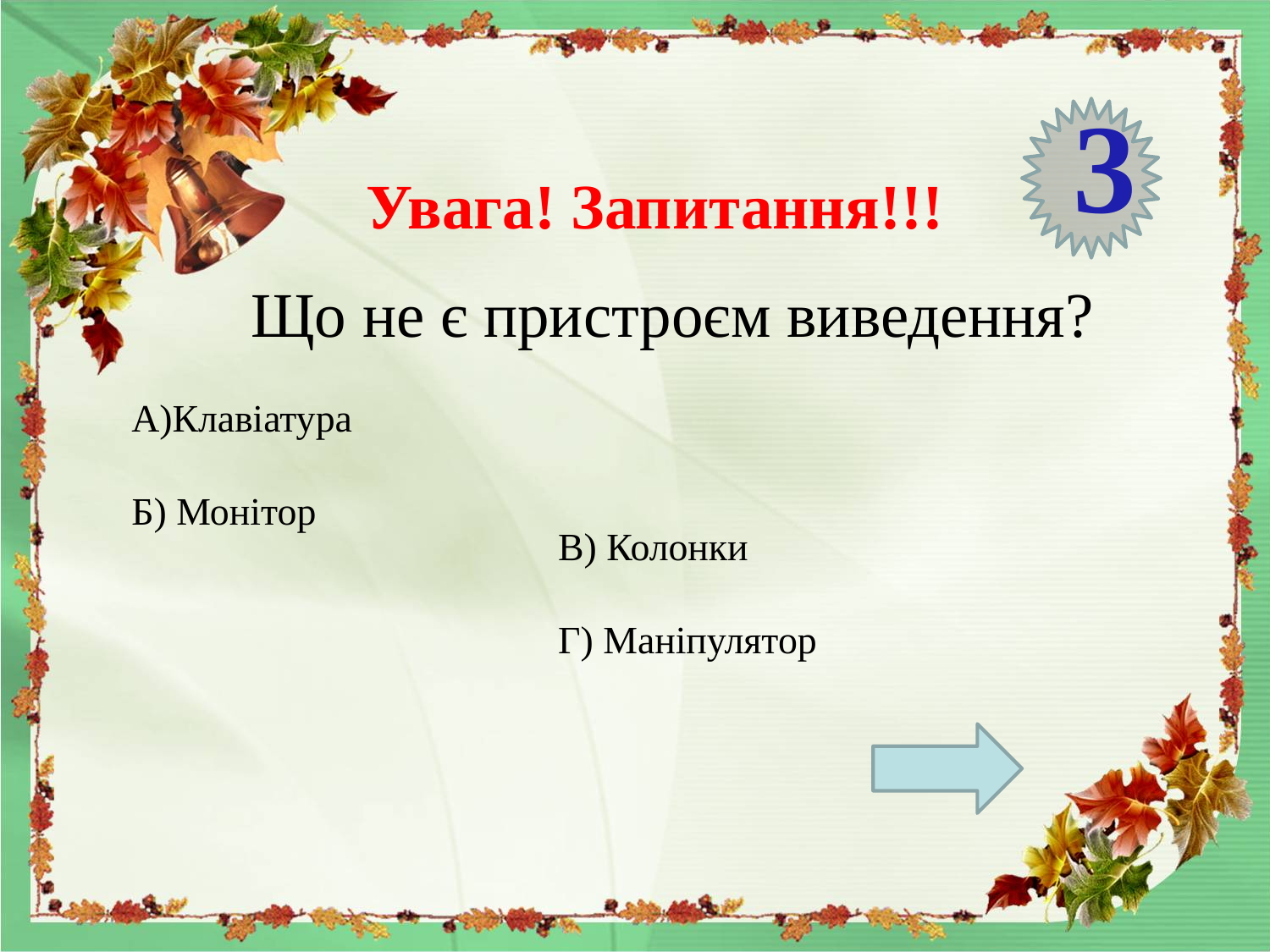

3

Увага! Запитання!!!
Що не є пристроєм виведення?
А)Клавіатура

Б) Монітор
В) Колонки

Г) Маніпулятор